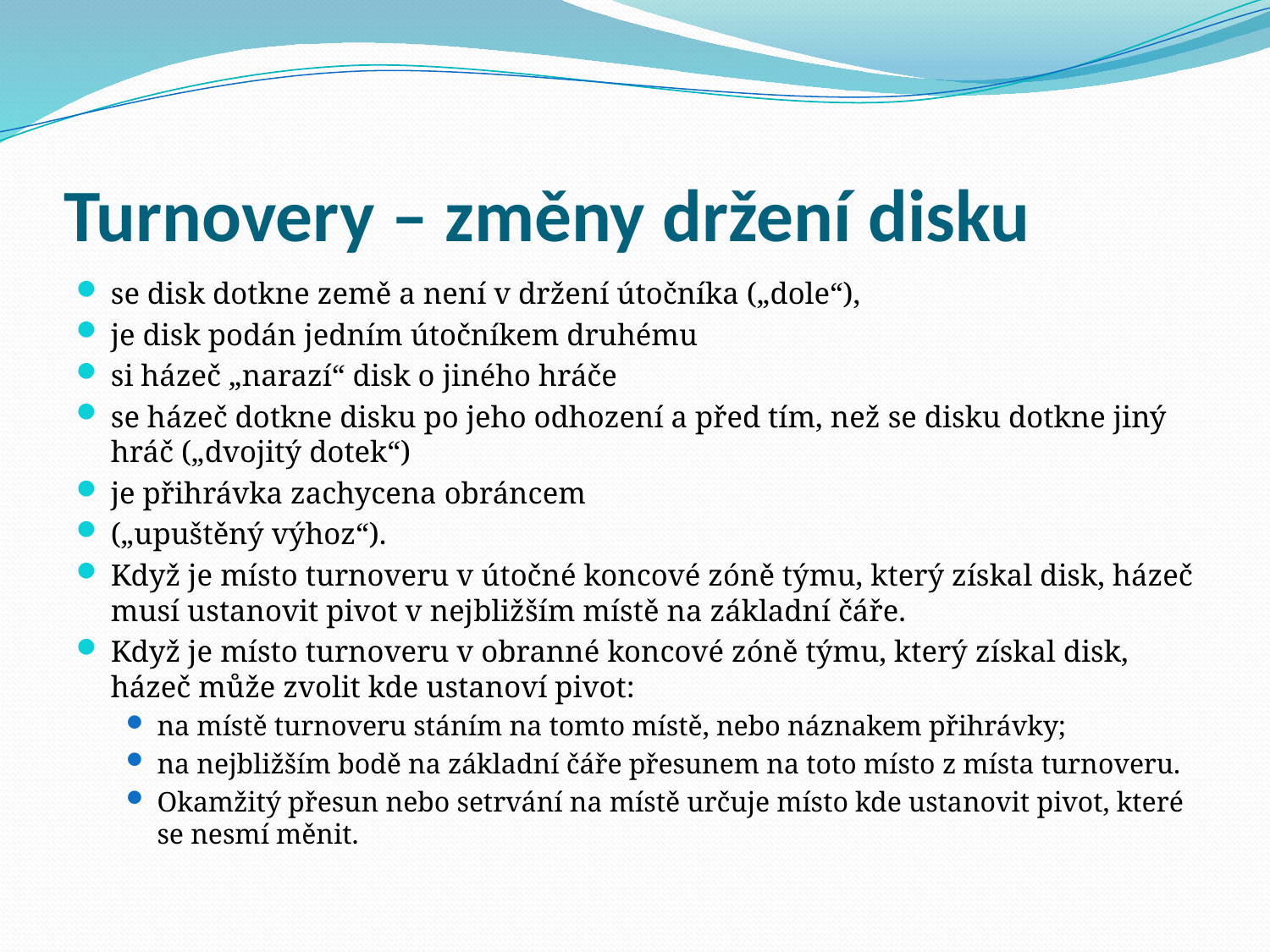

# Turnovery – změny držení disku
se disk dotkne země a není v držení útočníka („dole“),
je disk podán jedním útočníkem druhému
si házeč „narazí“ disk o jiného hráče
se házeč dotkne disku po jeho odhození a před tím, než se disku dotkne jiný hráč („dvojitý dotek“)
je přihrávka zachycena obráncem
(„upuštěný výhoz“).
Když je místo turnoveru v útočné koncové zóně týmu, který získal disk, házeč musí ustanovit pivot v nejbližším místě na základní čáře.
Když je místo turnoveru v obranné koncové zóně týmu, který získal disk, házeč může zvolit kde ustanoví pivot:
na místě turnoveru stáním na tomto místě, nebo náznakem přihrávky;
na nejbližším bodě na základní čáře přesunem na toto místo z místa turnoveru.
Okamžitý přesun nebo setrvání na místě určuje místo kde ustanovit pivot, které se nesmí měnit.